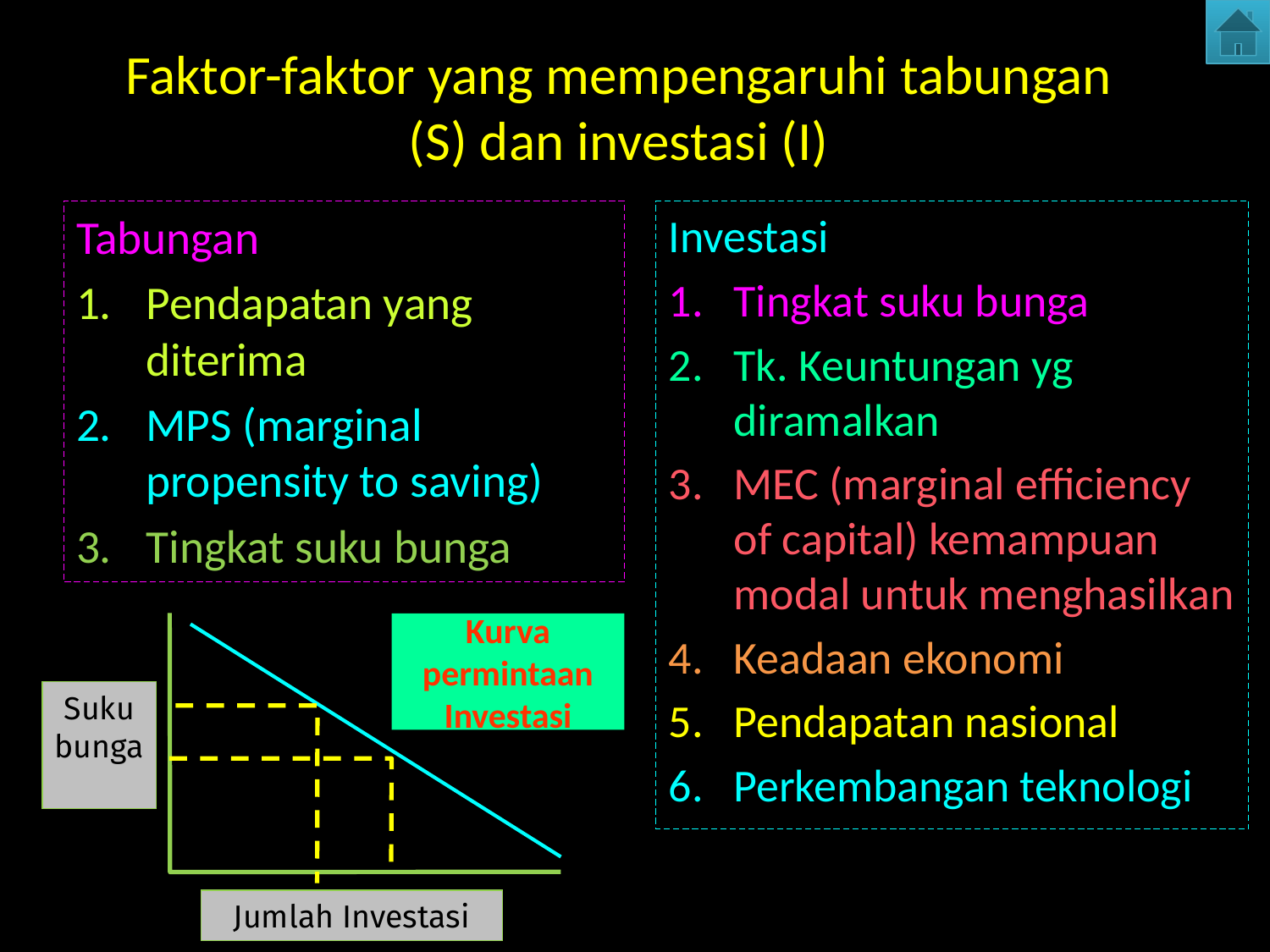

# Faktor-faktor yang mempengaruhi tabungan (S) dan investasi (I)
Investasi
Tingkat suku bunga
Tk. Keuntungan yg diramalkan
MEC (marginal efficiency of capital) kemampuan modal untuk menghasilkan
Keadaan ekonomi
Pendapatan nasional
Perkembangan teknologi
Tabungan
Pendapatan yang diterima
MPS (marginal propensity to saving)
Tingkat suku bunga

Suku bunga
Jumlah Investasi
Kurva permintaan Investasi